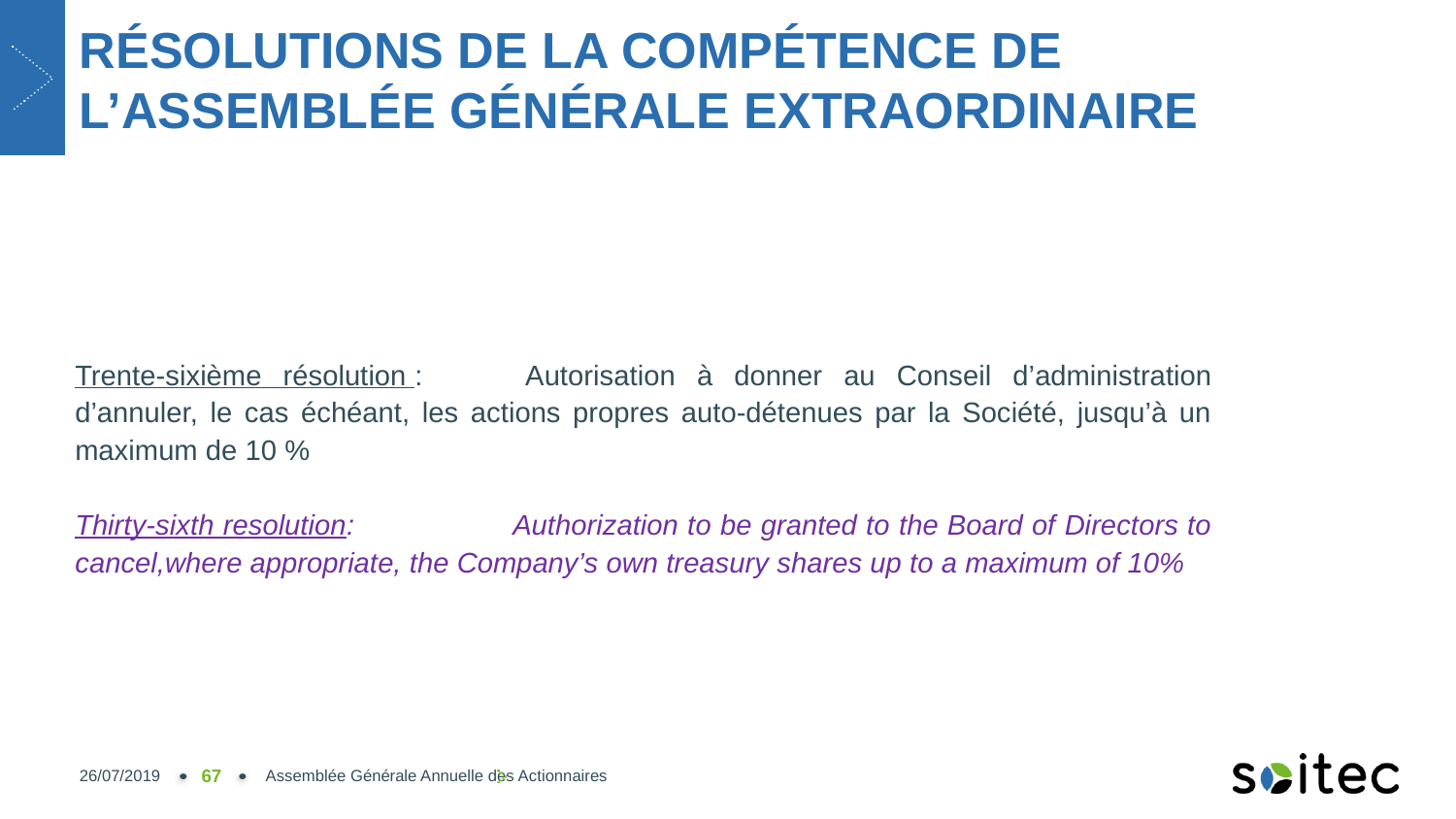

# RÉSOLUTIONS DE LA COMPÉTENCE DE L’ASSEMBLÉE GÉNÉRALE EXTRAORDINAIRE
Trente-sixième résolution :	Autorisation à donner au Conseil d’administration d’annuler, le cas échéant, les actions propres auto-détenues par la Société, jusqu’à un maximum de 10 %

Thirty-sixth resolution:		Authorization to be granted to the Board of Directors to cancel,where appropriate, the Company’s own treasury shares up to a maximum of 10%
26/07/2019
67
Assemblée Générale Annuelle des Actionnaires